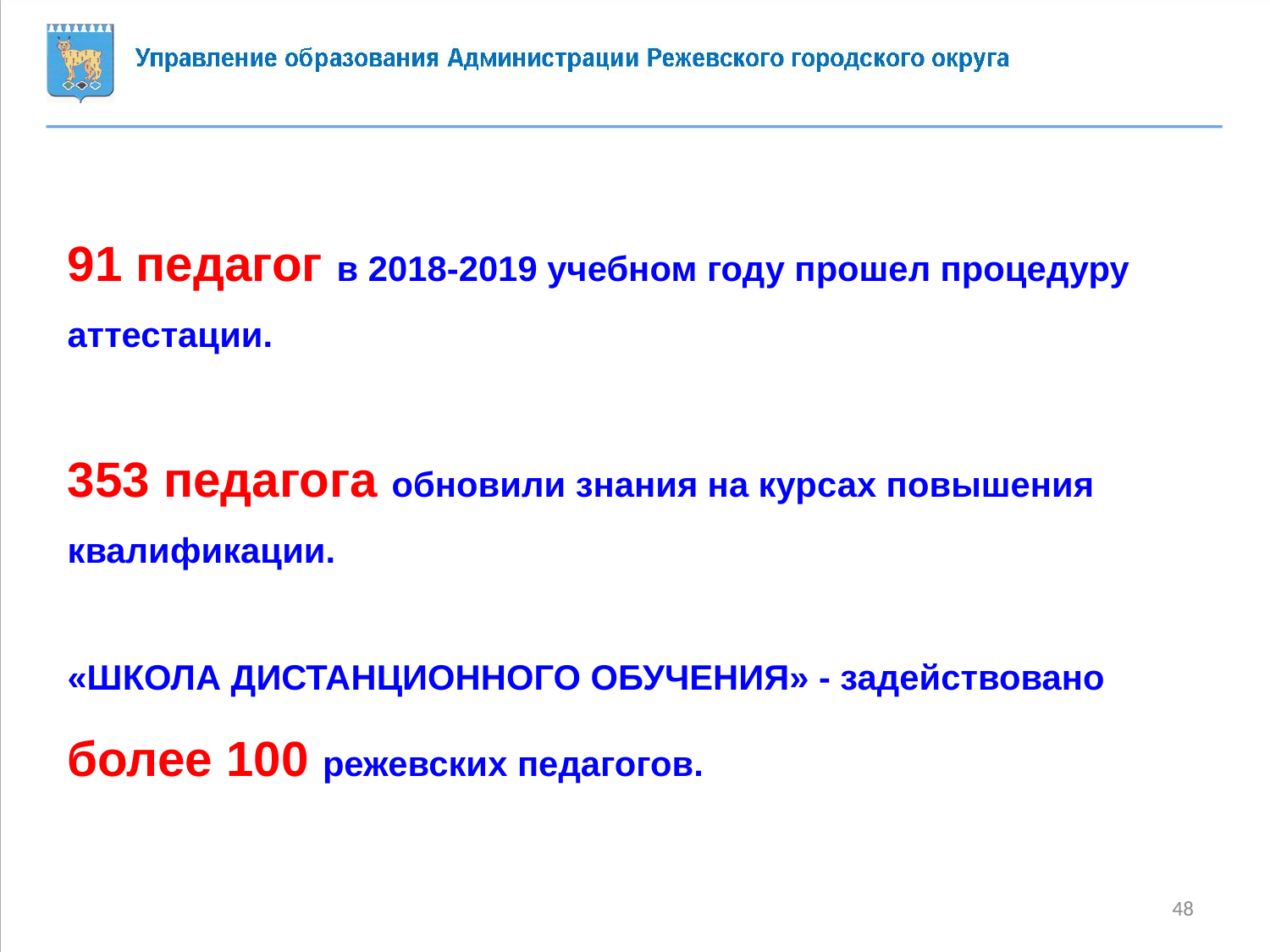

91 педагог в 2018-2019 учебном году прошел процедуру аттестации.

353 педагога обновили знания на курсах повышения квалификации.

«ШКОЛА ДИСТАНЦИОННОГО ОБУЧЕНИЯ» - задействовано более 100 режевских педагогов.
48